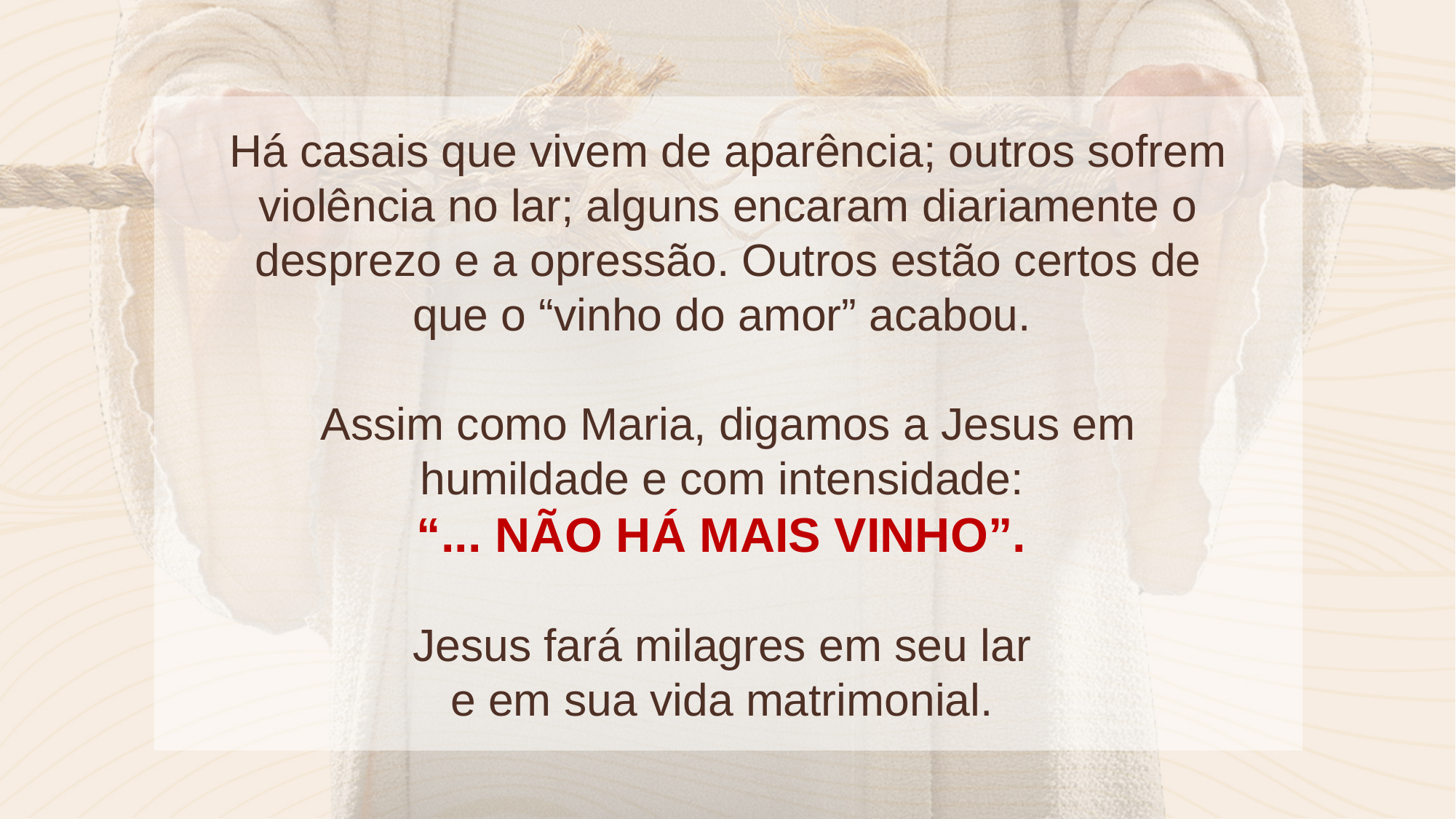

Há casais que vivem de aparência; outros sofrem violência no lar; alguns encaram diariamente o desprezo e a opressão. Outros estão certos de que o “vinho do amor” acabou.

Assim como Maria, digamos a Jesus em humildade e com intensidade:
“... NÃO HÁ MAIS VINHO”.

Jesus fará milagres em seu lar
e em sua vida matrimonial.